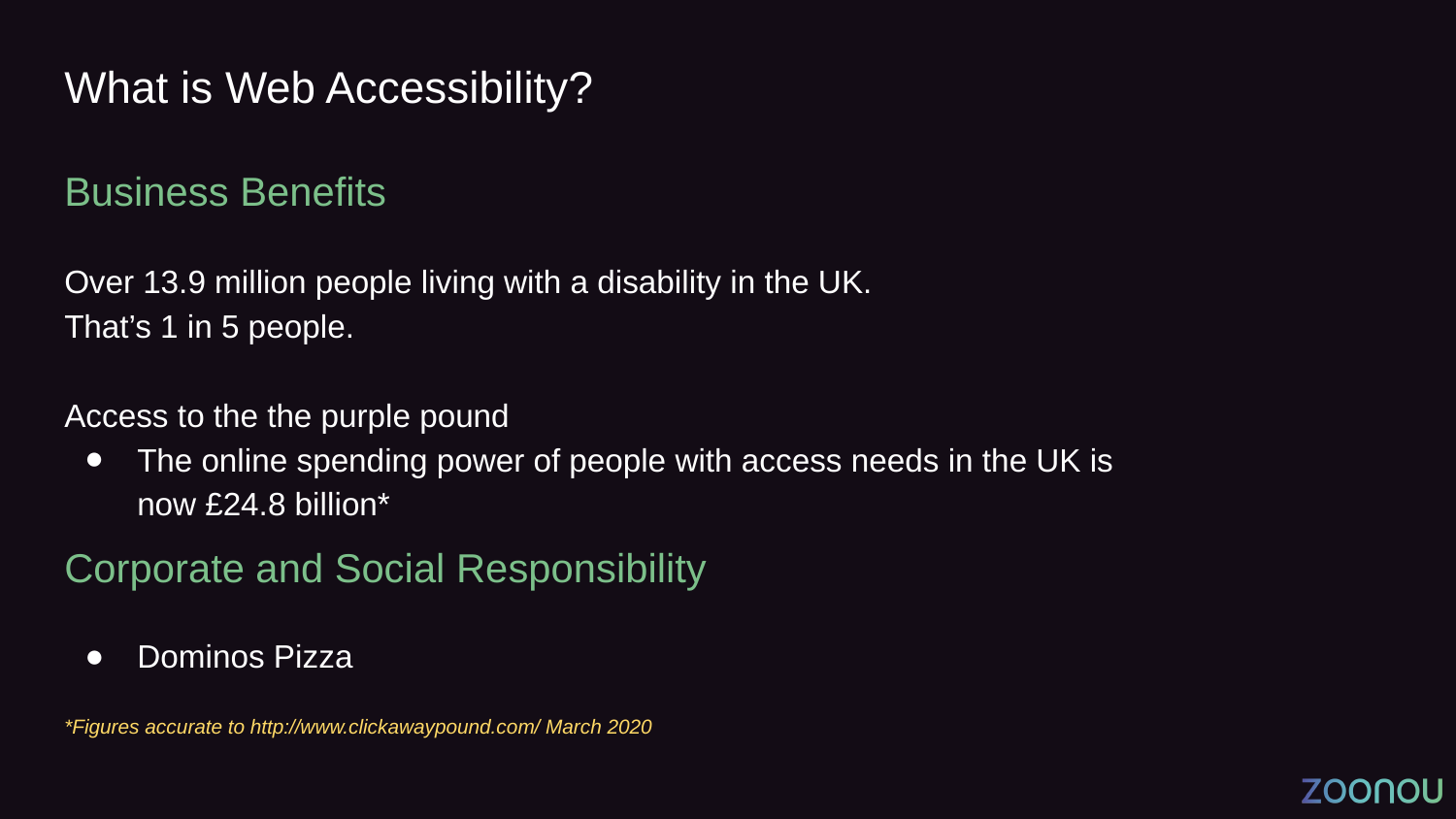

# What is Web Accessibility?

Business Benefits
Over 13.9 million people living with a disability in the UK.
That’s 1 in 5 people.

Access to the the purple pound
The online spending power of people with access needs in the UK is now £24.8 billion*
Corporate and Social Responsibility
Dominos Pizza
*Figures accurate to http://www.clickawaypound.com/ March 2020